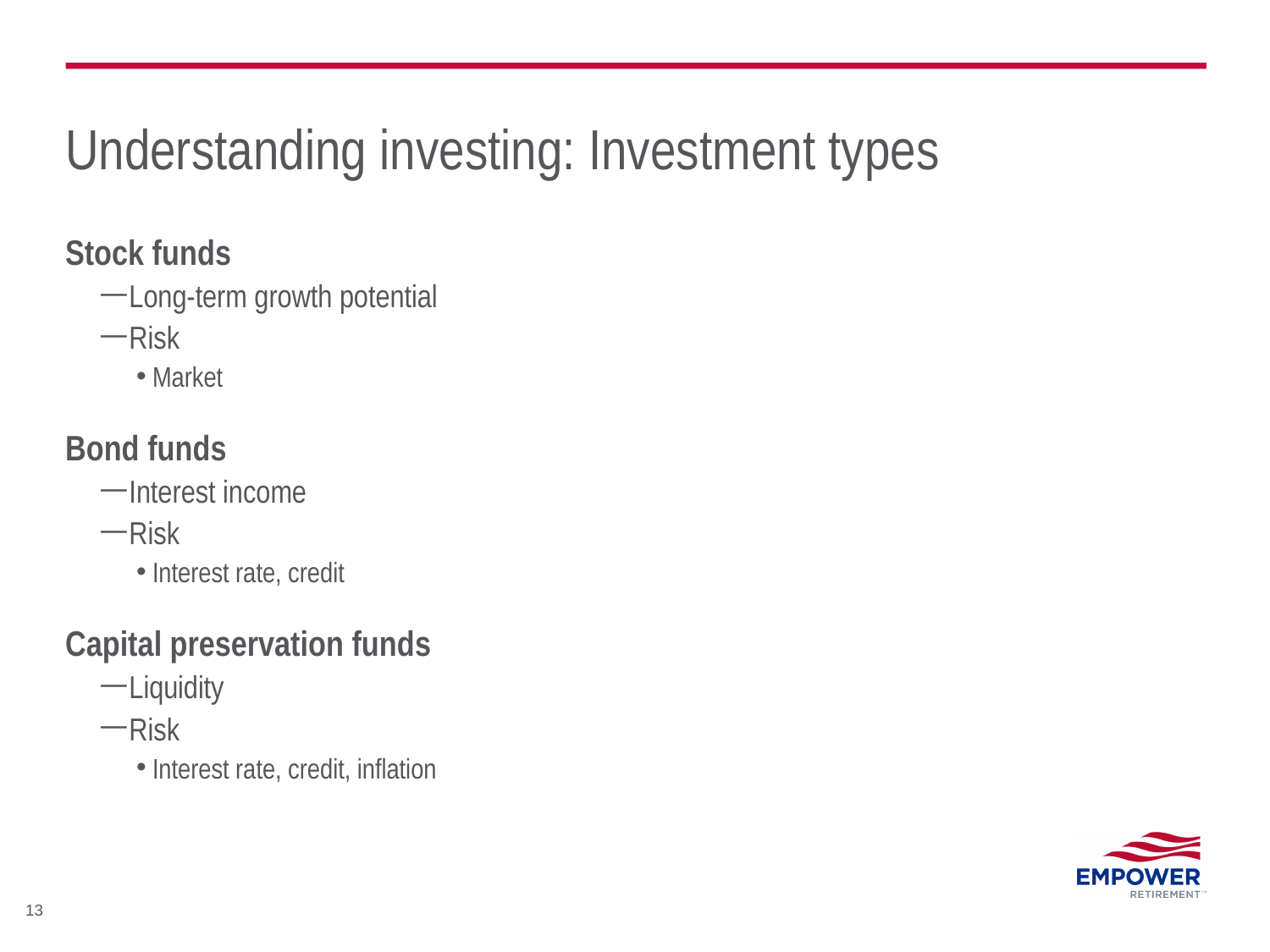

# Understanding investing: Investment types
Stock funds
Long-term growth potential
Risk
Market
Bond funds
Interest income
Risk
Interest rate, credit
Capital preservation funds
Liquidity
Risk
Interest rate, credit, inflation